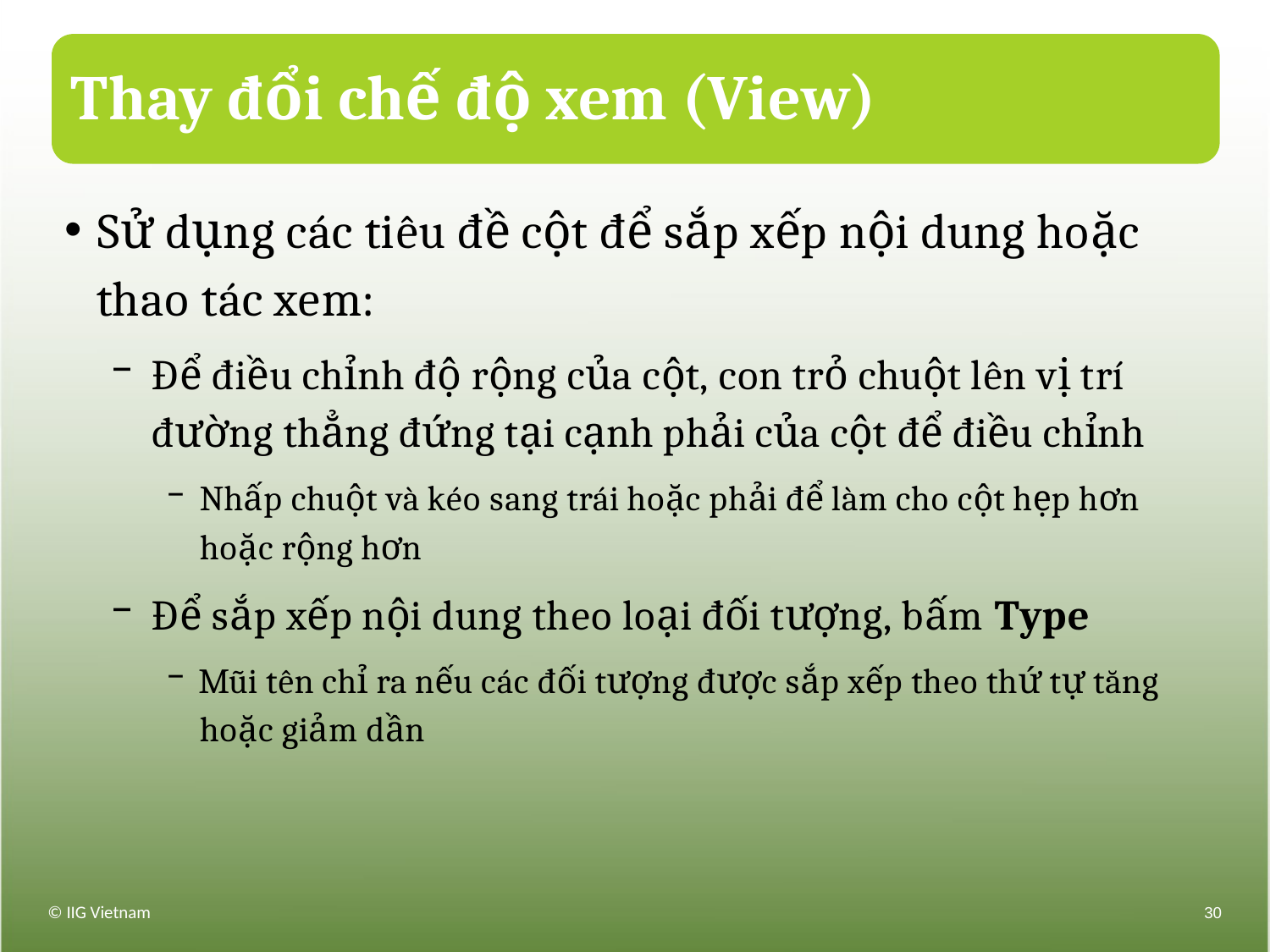

# Thay đổi chế độ xem (View)
Sử dụng các tiêu đề cột để sắp xếp nội dung hoặc thao tác xem:
Để điều chỉnh độ rộng của cột, con trỏ chuột lên vị trí đường thẳng đứng tại cạnh phải của cột để điều chỉnh
Nhấp chuột và kéo sang trái hoặc phải để làm cho cột hẹp hơn hoặc rộng hơn
Để sắp xếp nội dung theo loại đối tượng, bấm Type
Mũi tên chỉ ra nếu các đối tượng được sắp xếp theo thứ tự tăng hoặc giảm dần
© IIG Vietnam
30